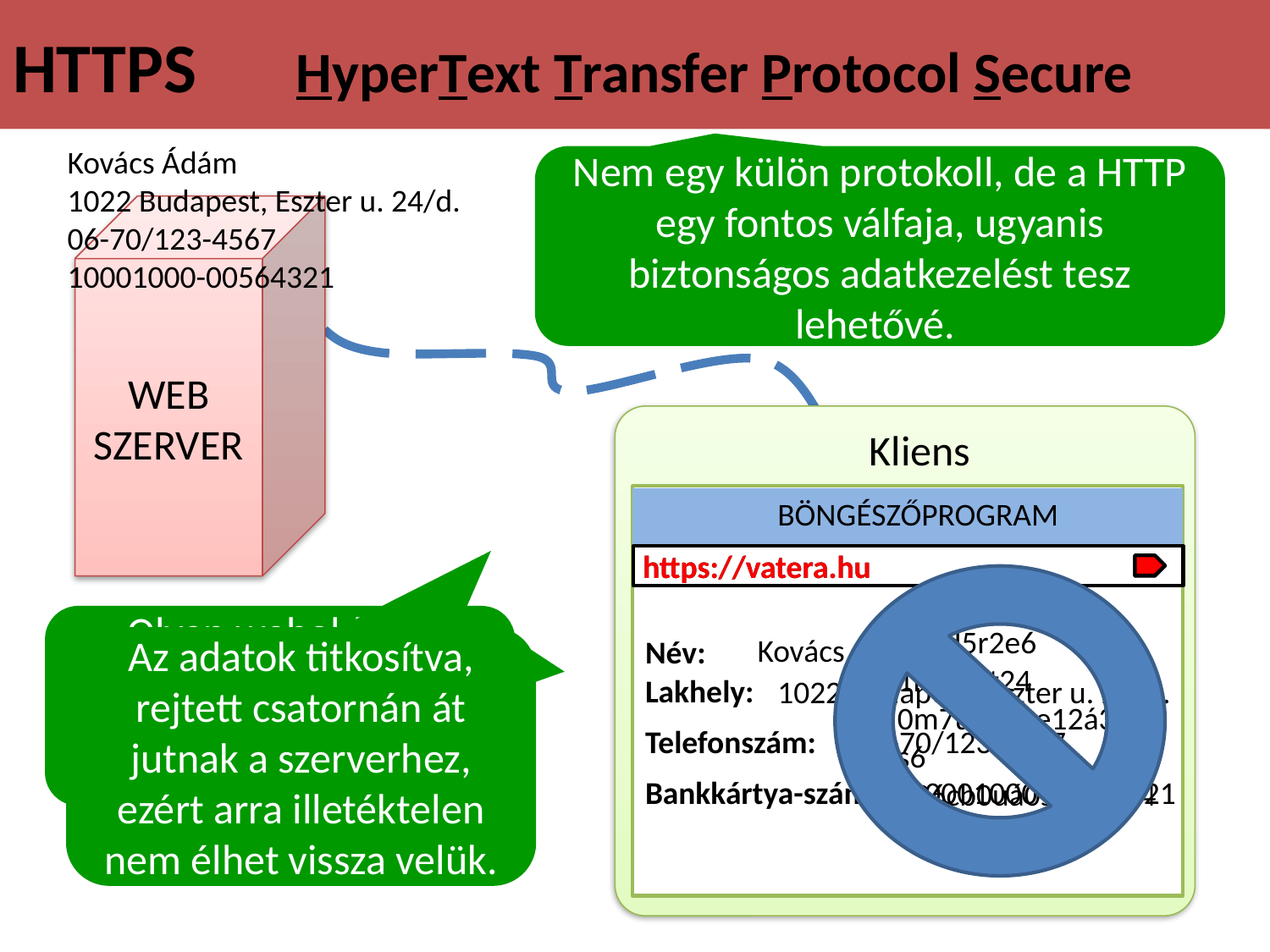

# HTTPS	HyperText Transfer Protocol Secure
Kovács Ádám
1022 Budapest, Eszter u. 24/d.
06-70/123-4567
10001000-00564321

Nem egy külön protokoll, de a HTTP egy fontos válfaja, ugyanis biztonságos adatkezelést tesz lehetővé.
WEB
SZERVER

Kliens

BÖNGÉSZŐPROGRAM

https://vatera.hu
https://vatera.hu

Olyan weboldalak használják, melyek bizalmasabb adatokat is elkérnek.
02ád5r2e6
1k2pz3t24
0m7u0eaoe12á3d45s6
d06cb0uá0s12s3t140v4

Kovács Ádám
Név:
Lakhely:
Bankkártya-szám:
Telefonszám:
Az adatok titkosítva, rejtett csatornán át jutnak a szerverhez, ezért arra illetéktelen nem élhet vissza velük.
1022 Budapest, Eszter u. 24/d.
06-70/123-4567
10001000-00564321